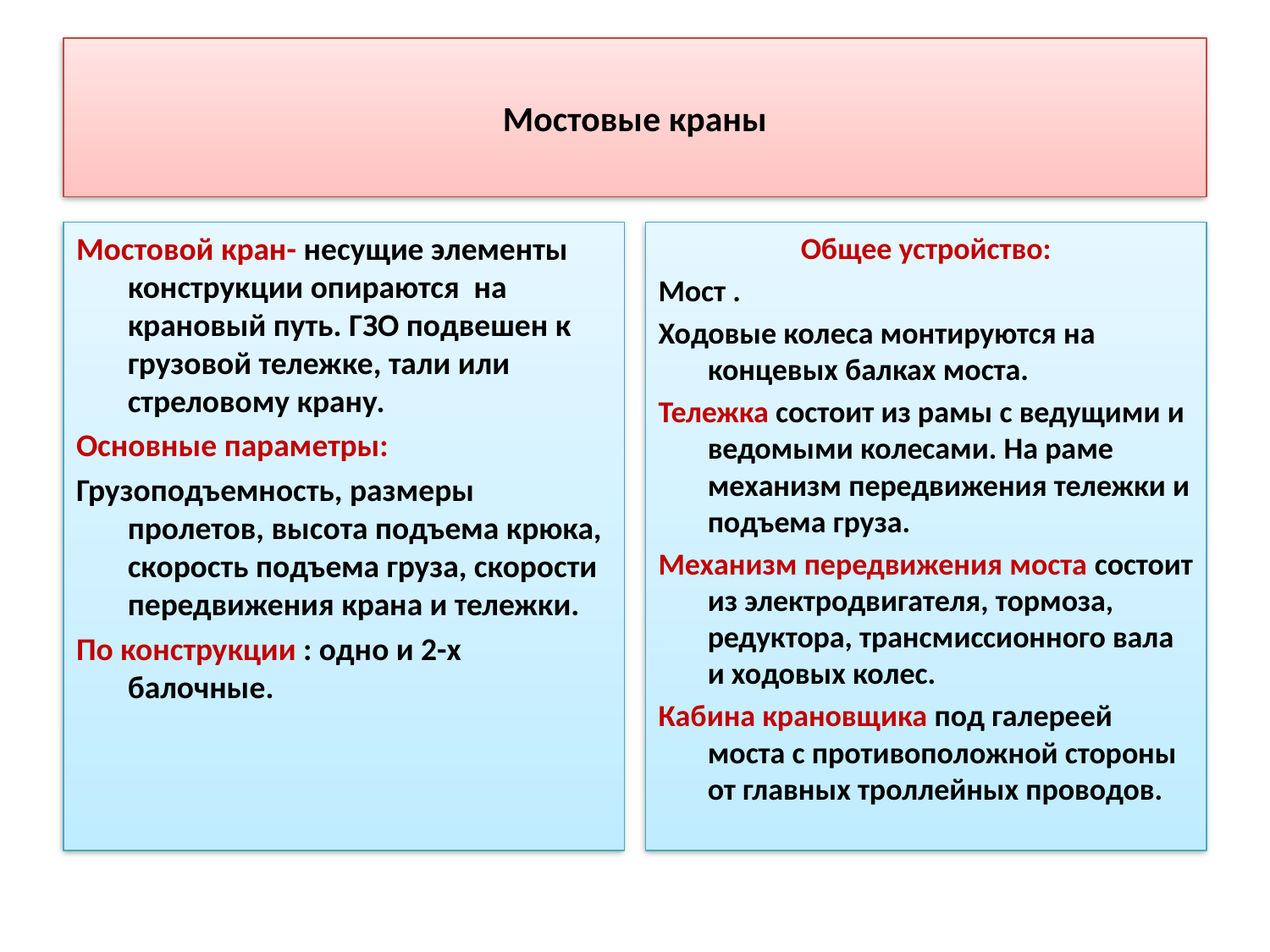

# Мостовые краны
Мостовой кран- несущие элементы конструкции опираются  на крановый путь. ГЗО подвешен к грузовой тележке, тали или стреловому крану.
Основные параметры:
Грузоподъемность, размеры пролетов, высота подъема крюка, скорость подъема груза, скорости передвижения крана и тележки.
По конструкции : одно и 2-х балочные.

Общее устройство:
Мост .
Ходовые колеса монтируются на концевых балках моста.
Тележка состоит из рамы с ведущими и ведомыми колесами. На раме механизм передвижения тележки и подъема груза.
Механизм передвижения моста состоит из электродвигателя, тормоза, редуктора, трансмиссионного вала и ходовых колес.
Кабина крановщика под галереей моста с противоположной стороны от главных троллейных проводов.